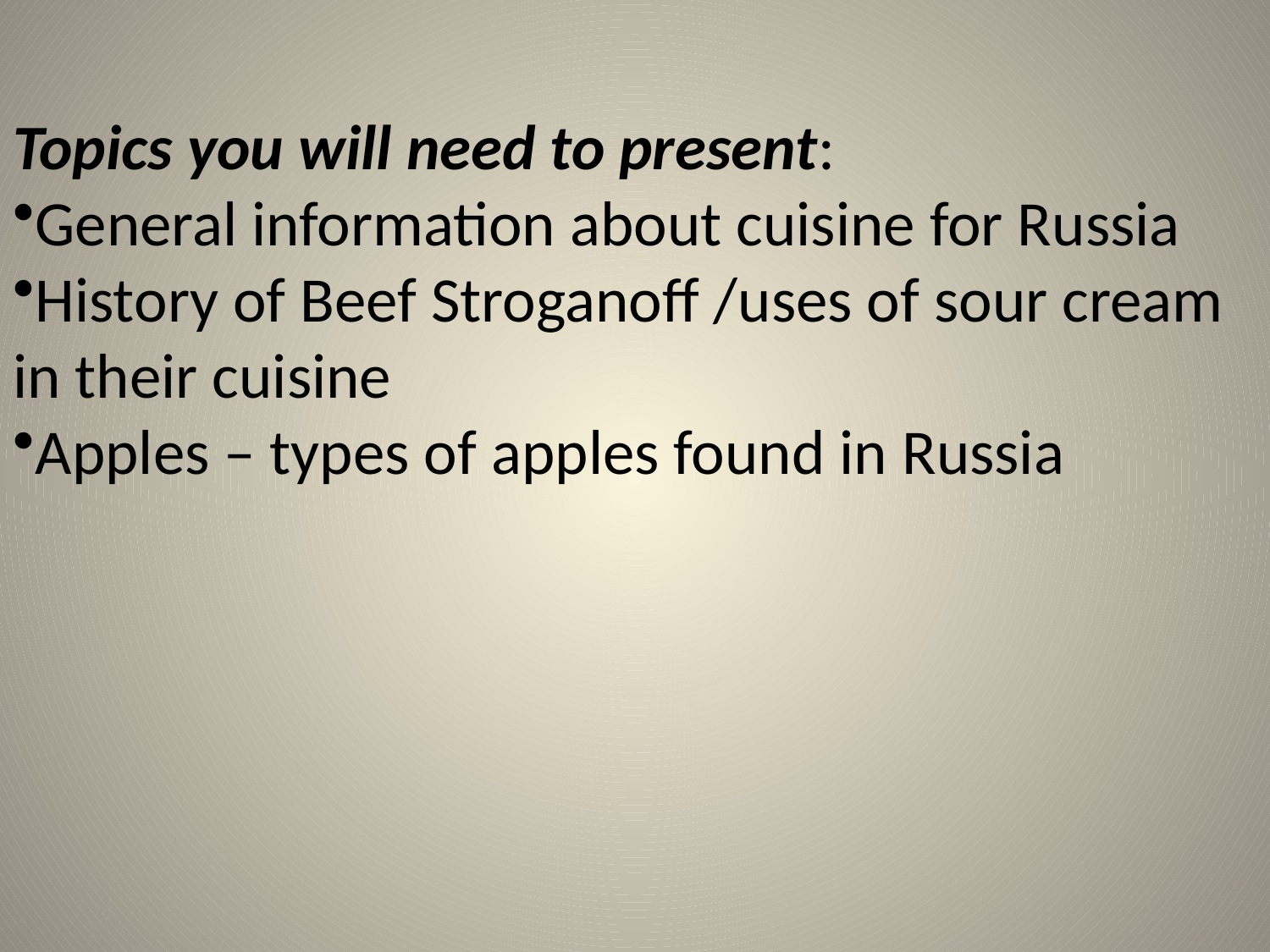

Topics you will need to present:
General information about cuisine for Russia
History of Beef Stroganoff /uses of sour cream in their cuisine
Apples – types of apples found in Russia